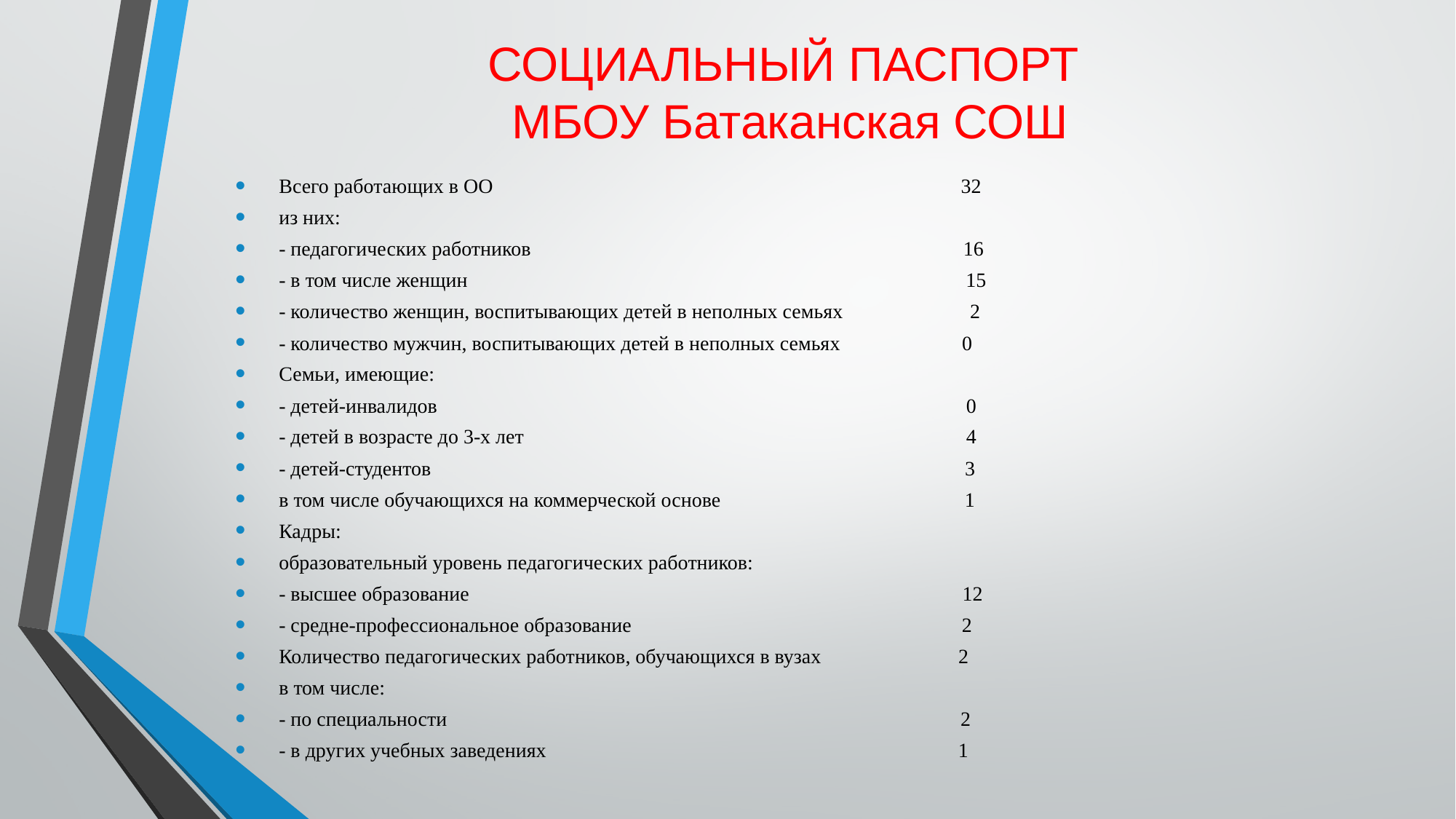

# СОЦИАЛЬНЫЙ ПАСПОРТ МБОУ Батаканская СОШ
Всего работающих в ОО                                                                                            32
из них:
- педагогических работников                                                                                     16
- в том числе женщин                                                                                                  15
- количество женщин, воспитывающих детей в неполных семьях                         2
- количество мужчин, воспитывающих детей в неполных семьях                        0
Семьи, имеющие:
- детей-инвалидов                                                                                                        0
- детей в возрасте до 3-х лет                                                                                       4
- детей-студентов                                                                                                         3
в том числе обучающихся на коммерческой основе                                                1
Кадры:
образовательный уровень педагогических работников:
- высшее образование                                                                                                 12
- средне-профессиональное образование                                                                 2
Количество педагогических работников, обучающихся в вузах                           2
в том числе:
- по специальности                                                                                                     2
- в других учебных заведениях                                                                                 1